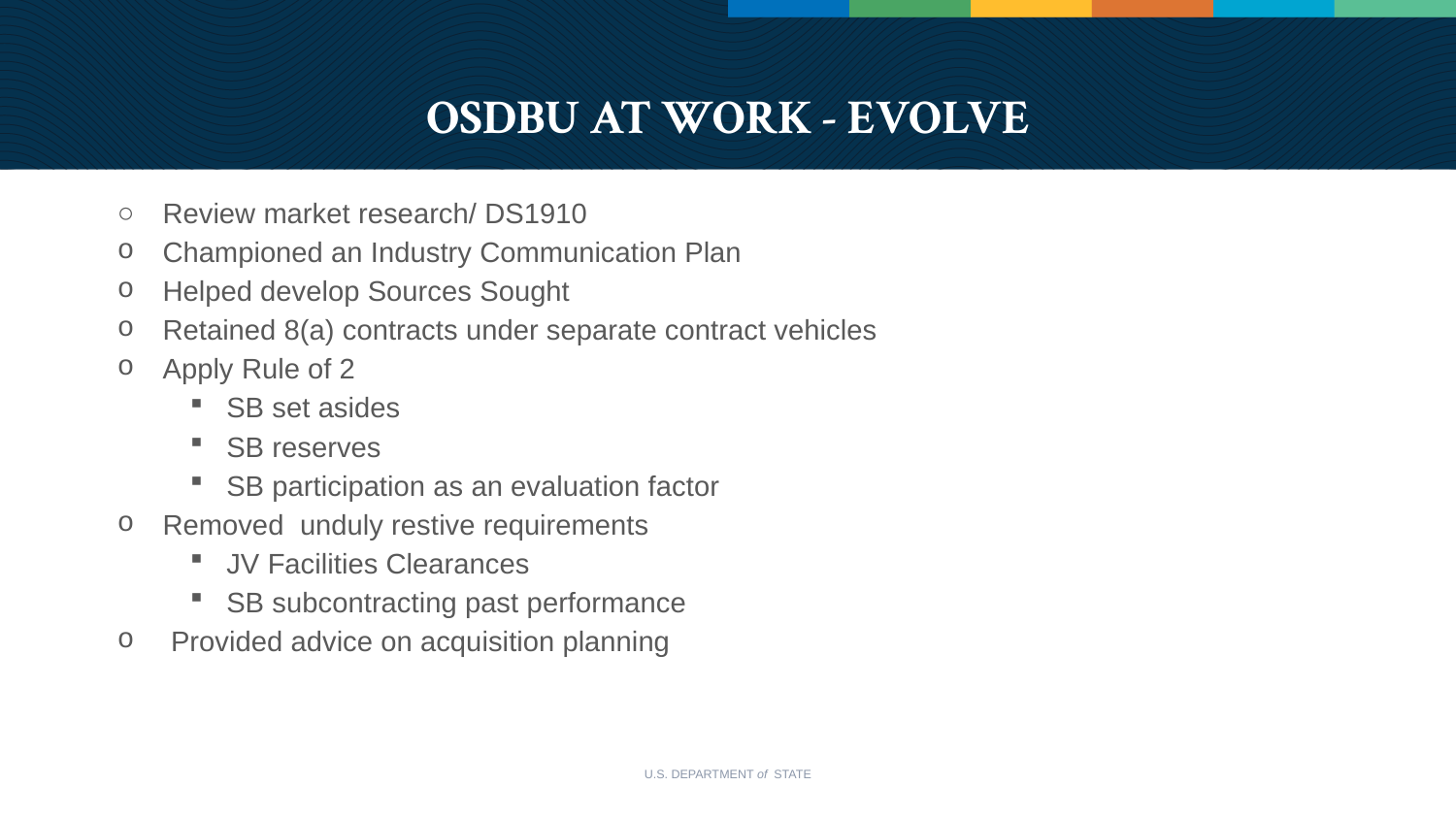

# OSDBU AT WORK - EVOLVE
Review market research/ DS1910
Championed an Industry Communication Plan
Helped develop Sources Sought
Retained 8(a) contracts under separate contract vehicles
Apply Rule of 2
SB set asides
SB reserves
SB participation as an evaluation factor
Removed  unduly restive requirements
JV Facilities Clearances
SB subcontracting past performance
 Provided advice on acquisition planning